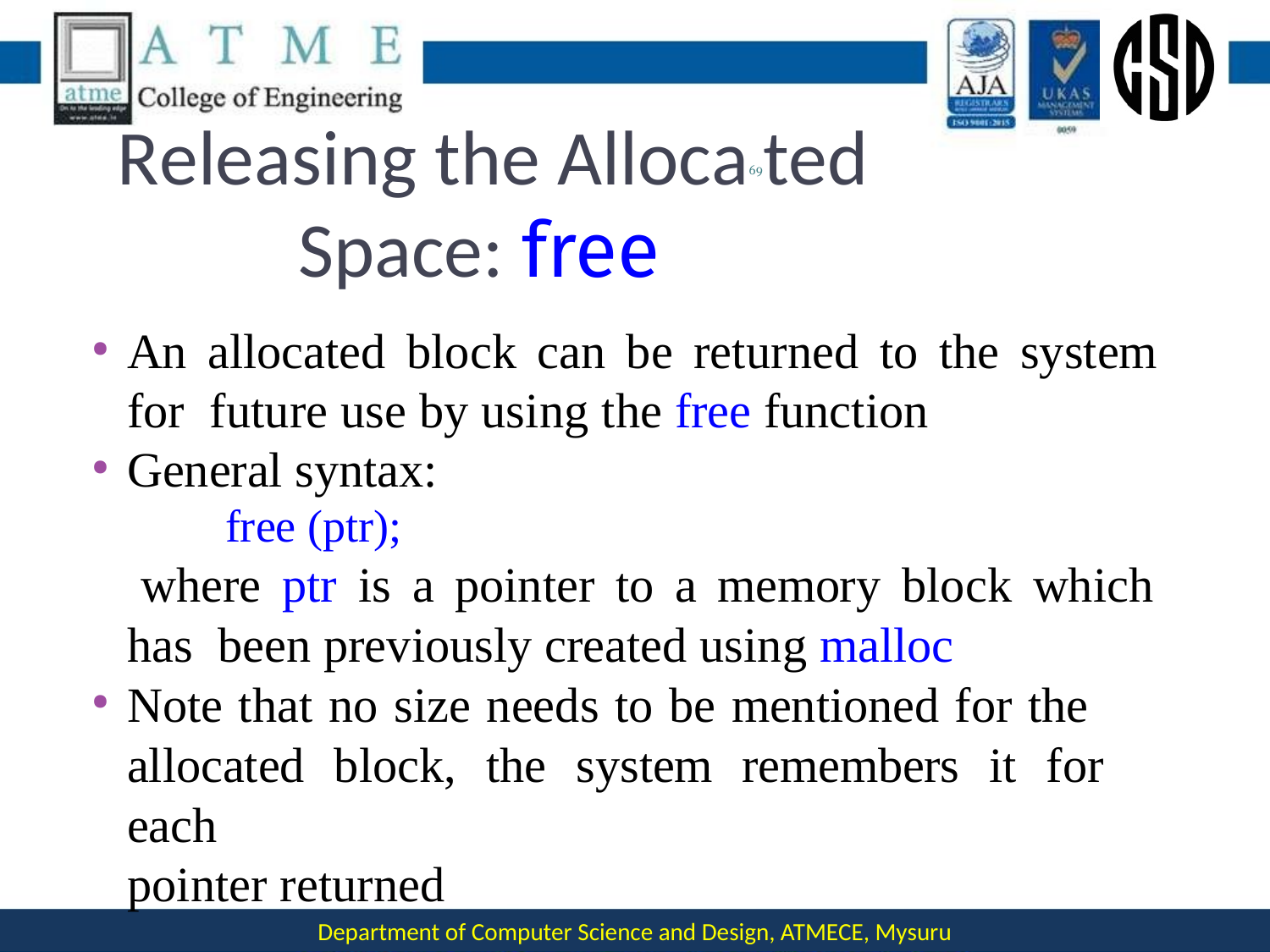

# Releasing the Alloca69ted  Space: free
An allocated block can be returned to the system for  future use by using the free function
General syntax:
free (ptr);
where ptr is a pointer to a memory block which has  been previously created using malloc
Note that no size needs to be mentioned for the  allocated block, the system remembers it for each
pointer returned